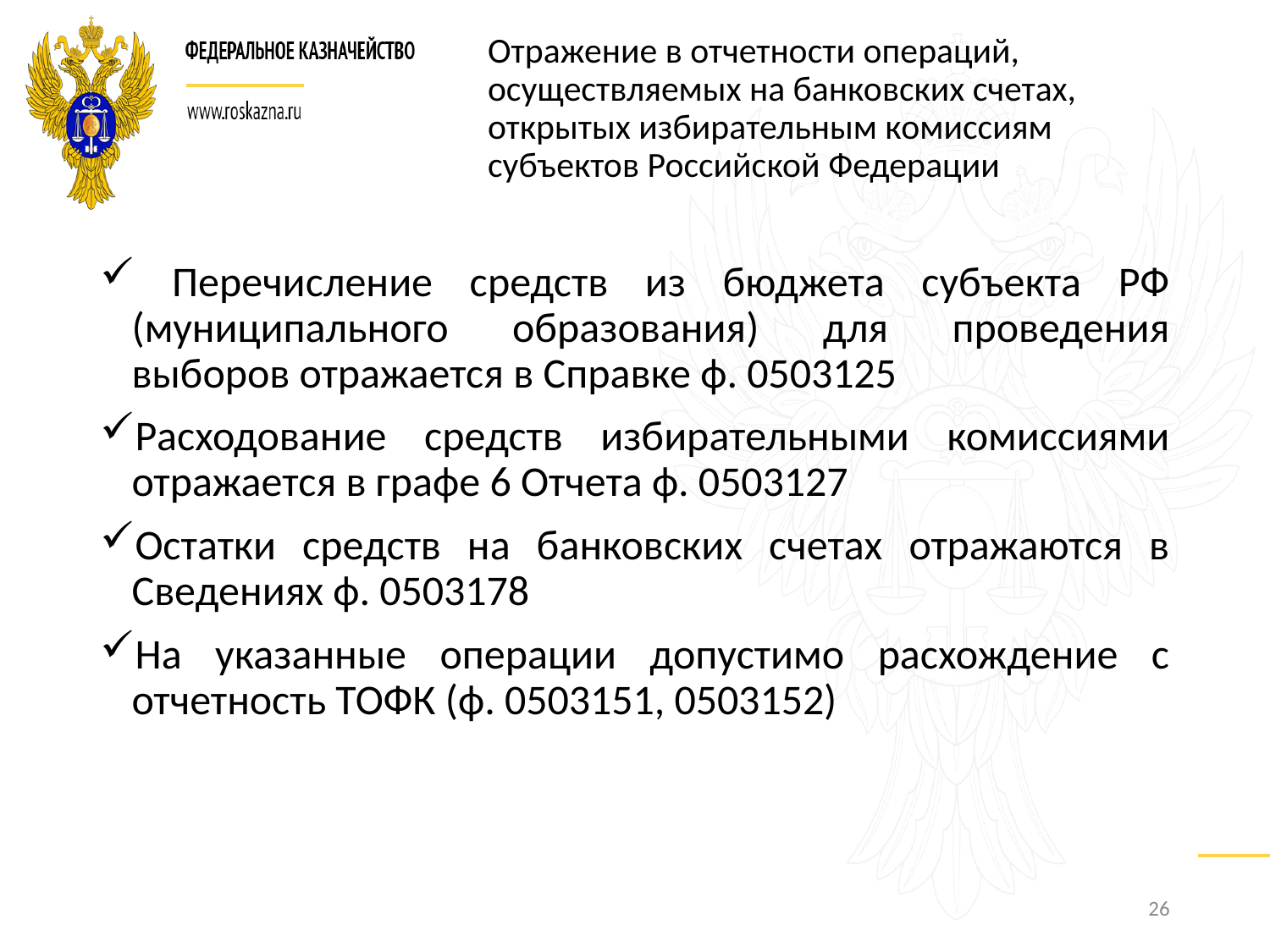

# Отражение в отчетности операций, осуществляемых на банковских счетах, открытых избирательным комиссиям субъектов Российской Федерации
 Перечисление средств из бюджета субъекта РФ (муниципального образования) для проведения выборов отражается в Справке ф. 0503125
Расходование средств избирательными комиссиями отражается в графе 6 Отчета ф. 0503127
Остатки средств на банковских счетах отражаются в Сведениях ф. 0503178
На указанные операции допустимо расхождение с отчетность ТОФК (ф. 0503151, 0503152)
26